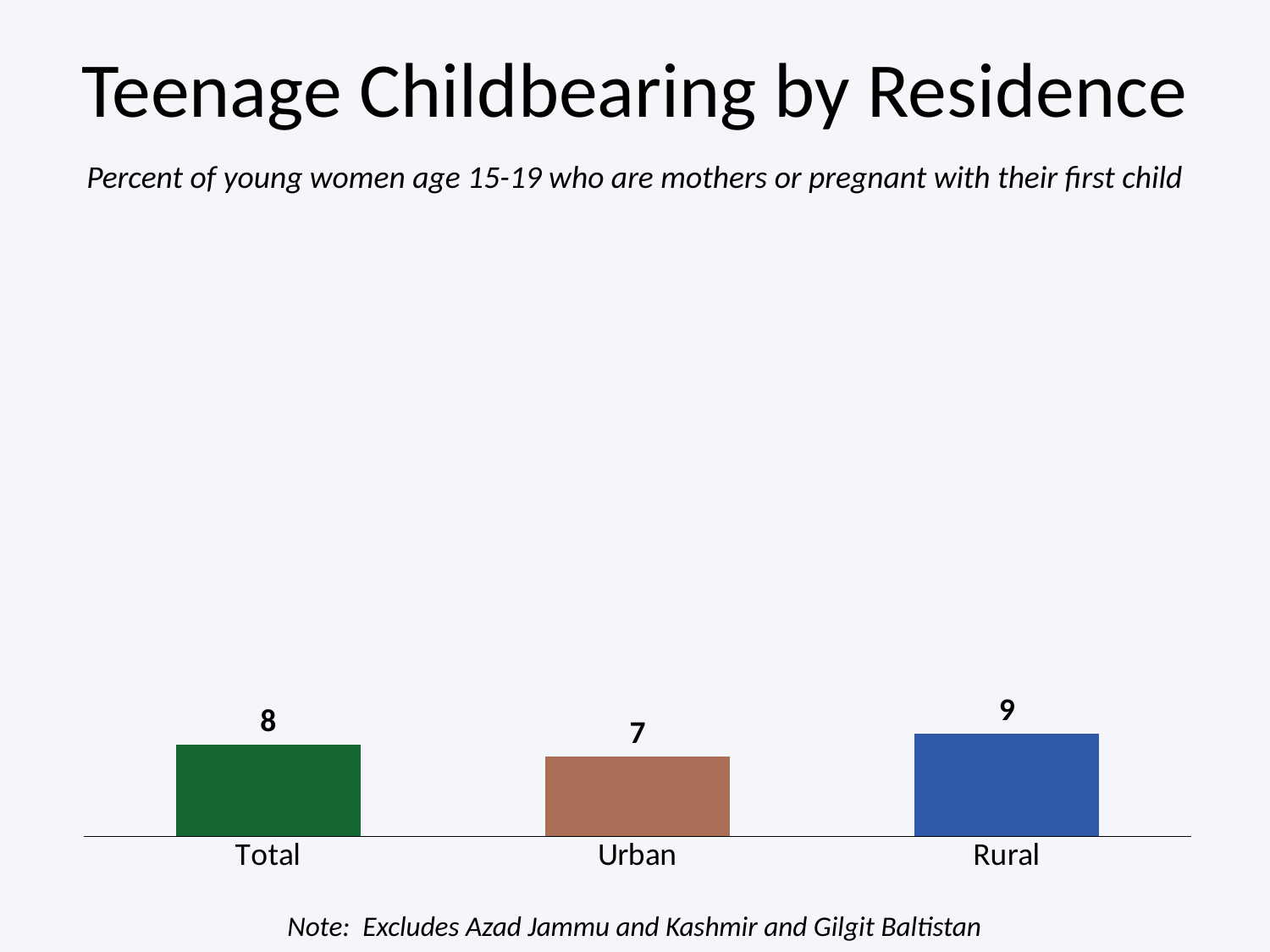

# Teenage Childbearing by Residence
Percent of young women age 15-19 who are mothers or pregnant with their first child

### Chart

| Category | Series 1 |
|---|---|
| Total | 8.0 |
| Urban | 7.0 |
| Rural | 9.0 |
Note:  Excludes Azad Jammu and Kashmir and Gilgit Baltistan